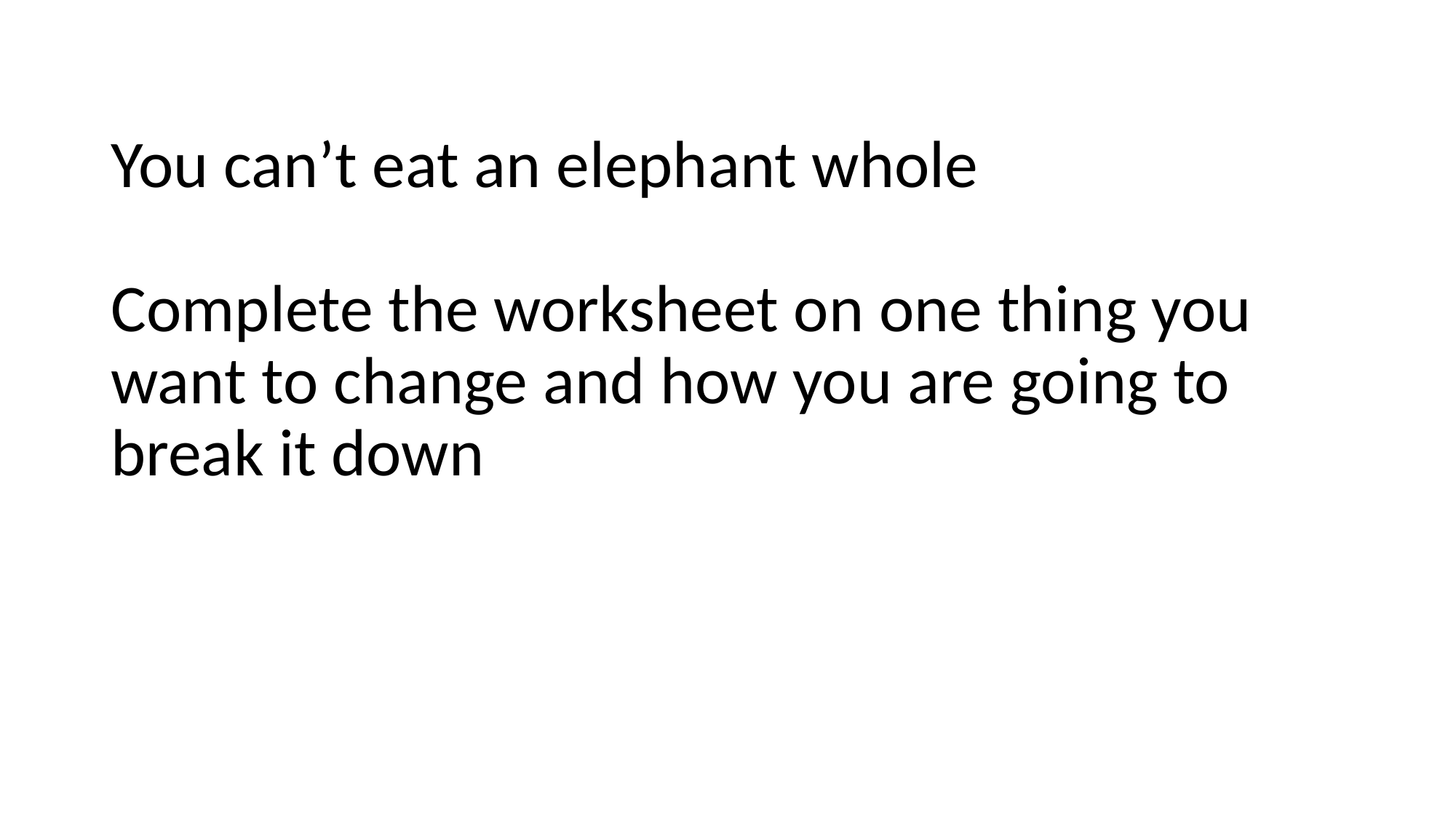

# You can’t eat an elephant whole Complete the worksheet on one thing you want to change and how you are going to break it down